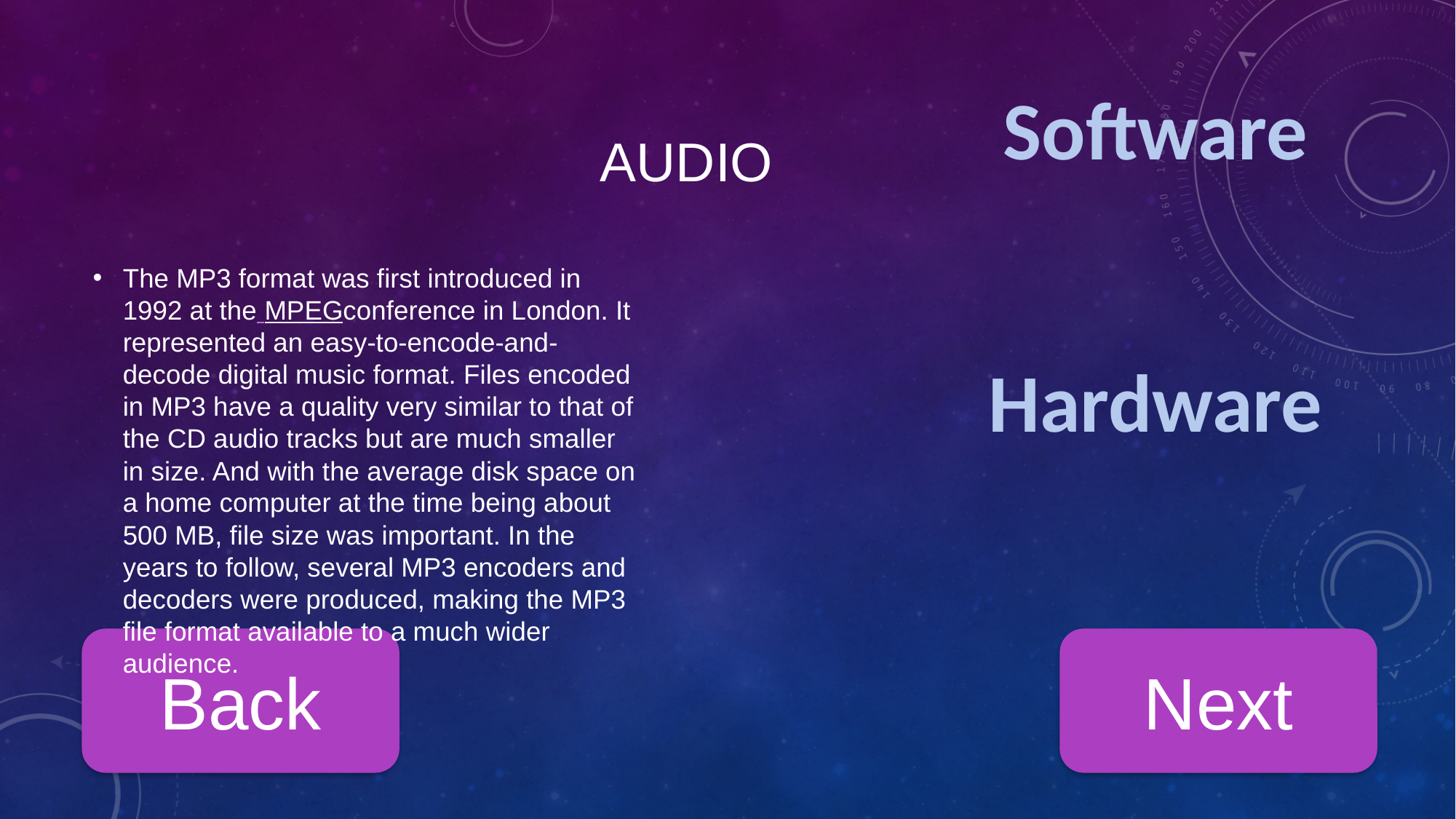

# Audio
Software
The MP3 format was first introduced in 1992 at the MPEGconference in London. It represented an easy-to-encode-and-decode digital music format. Files encoded in MP3 have a quality very similar to that of the CD audio tracks but are much smaller in size. And with the average disk space on a home computer at the time being about 500 MB, file size was important. In the years to follow, several MP3 encoders and decoders were produced, making the MP3 file format available to a much wider audience.
Hardware
Back
Next